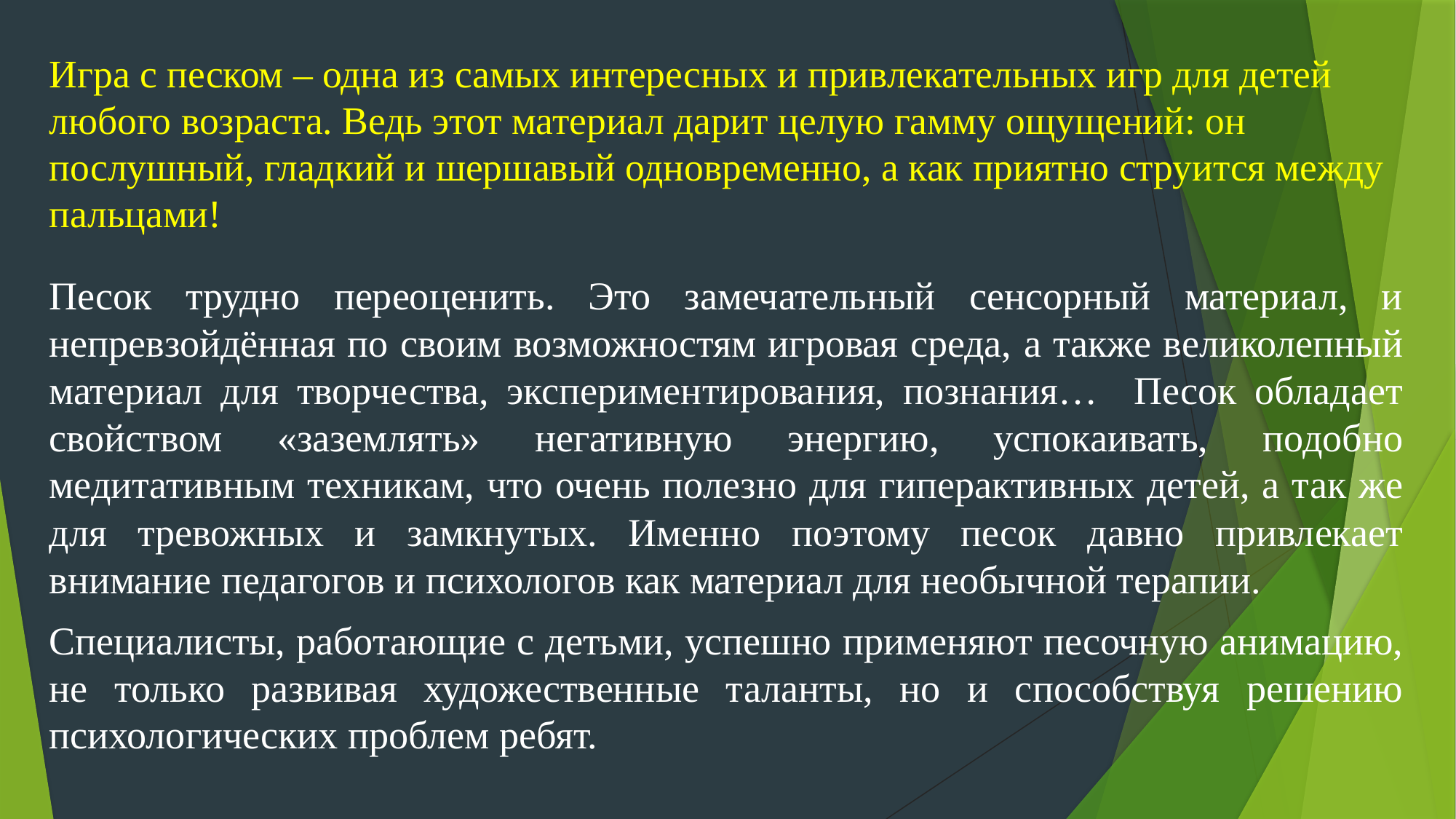

# Игра с песком – одна из самых интересных и привлекательных игр для детей любого возраста. Ведь этот материал дарит целую гамму ощущений: он послушный, гладкий и шершавый одновременно, а как приятно струится между пальцами!
Песок трудно переоценить. Это замечательный сенсорный материал, и непревзойдённая по своим возможностям игровая среда, а также великолепный материал для творчества, экспериментирования, познания…  Песок обладает свойством «заземлять» негативную энергию, успокаивать, подобно медитативным техникам, что очень полезно для гиперактивных детей, а так же для тревожных и замкнутых. Именно поэтому песок давно привлекает внимание педагогов и психологов как материал для необычной терапии.
Специалисты, работающие с детьми, успешно применяют песочную анимацию, не только развивая художественные таланты, но и способствуя решению психологических проблем ребят.